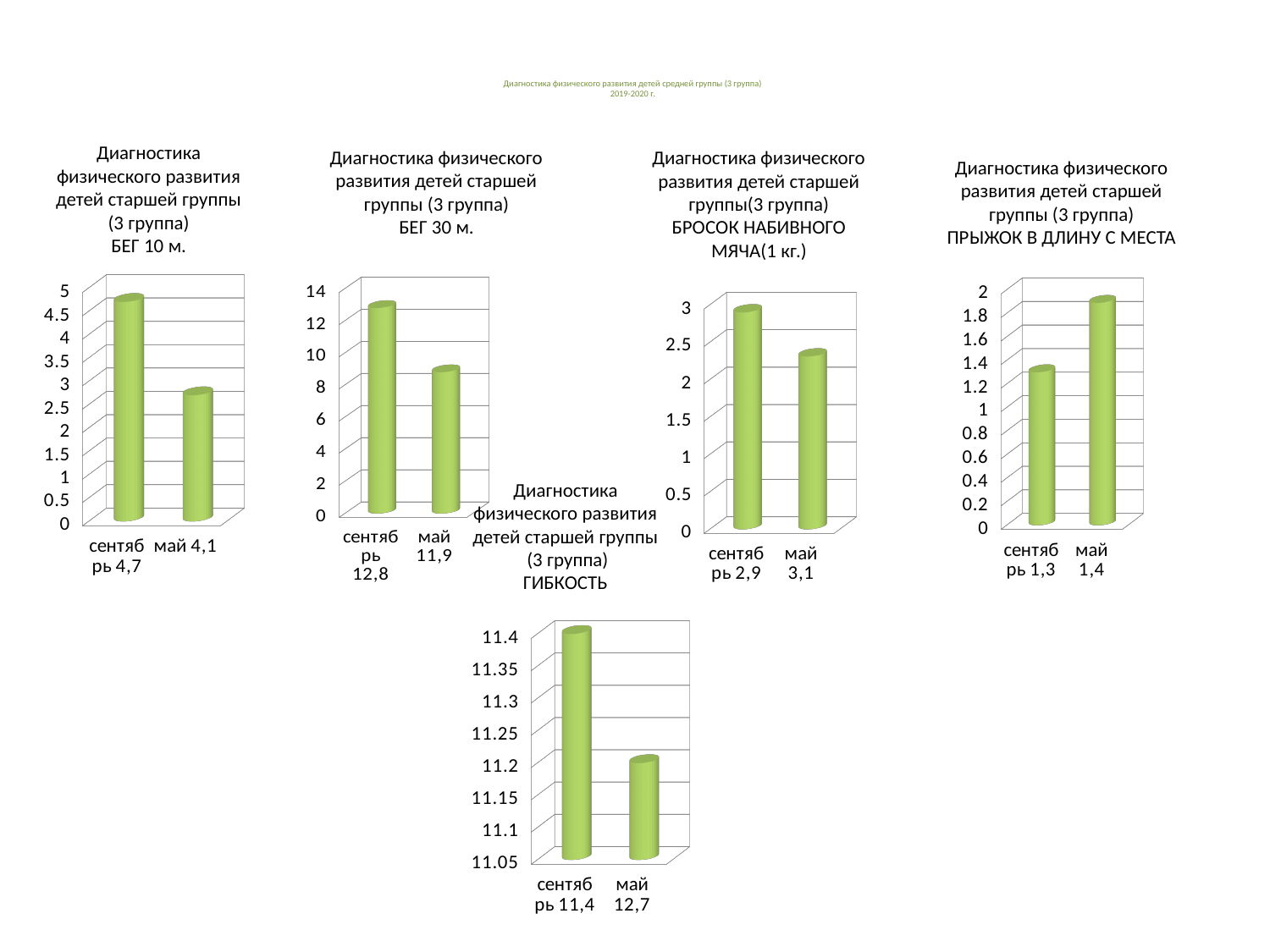

# Диагностика физического развития детей средней группы (3 группа) 2019-2020 г.
Диагностика физического развития детей старшей группы (3 группа)
БЕГ 10 м.
Диагностика физического развития детей старшей группы (3 группа)
БЕГ 30 м.
Диагностика физического развития детей старшей группы(3 группа)
БРОСОК НАБИВНОГО МЯЧА(1 кг.)
Диагностика физического развития детей старшей группы (3 группа)
ПРЫЖОК В ДЛИНУ С МЕСТА

[unsupported chart]

[unsupported chart]

[unsupported chart]

[unsupported chart]

Диагностика физического развития детей старшей группы
 (3 группа)
ГИБКОСТЬ

[unsupported chart]